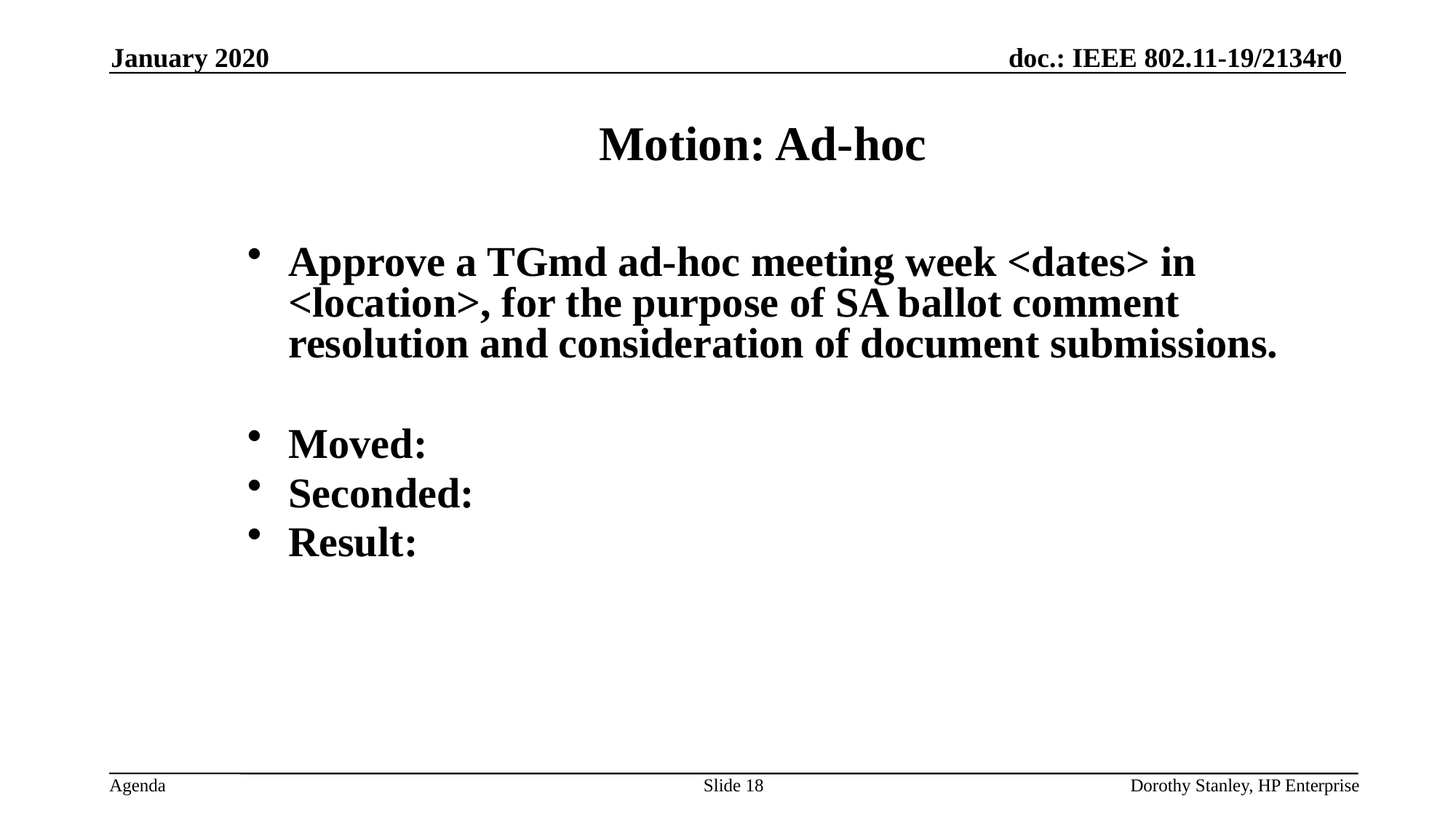

January 2020
Motion: Ad-hoc
Approve a TGmd ad-hoc meeting week <dates> in <location>, for the purpose of SA ballot comment resolution and consideration of document submissions.
Moved:
Seconded:
Result:

Slide 18
Dorothy Stanley, HP Enterprise